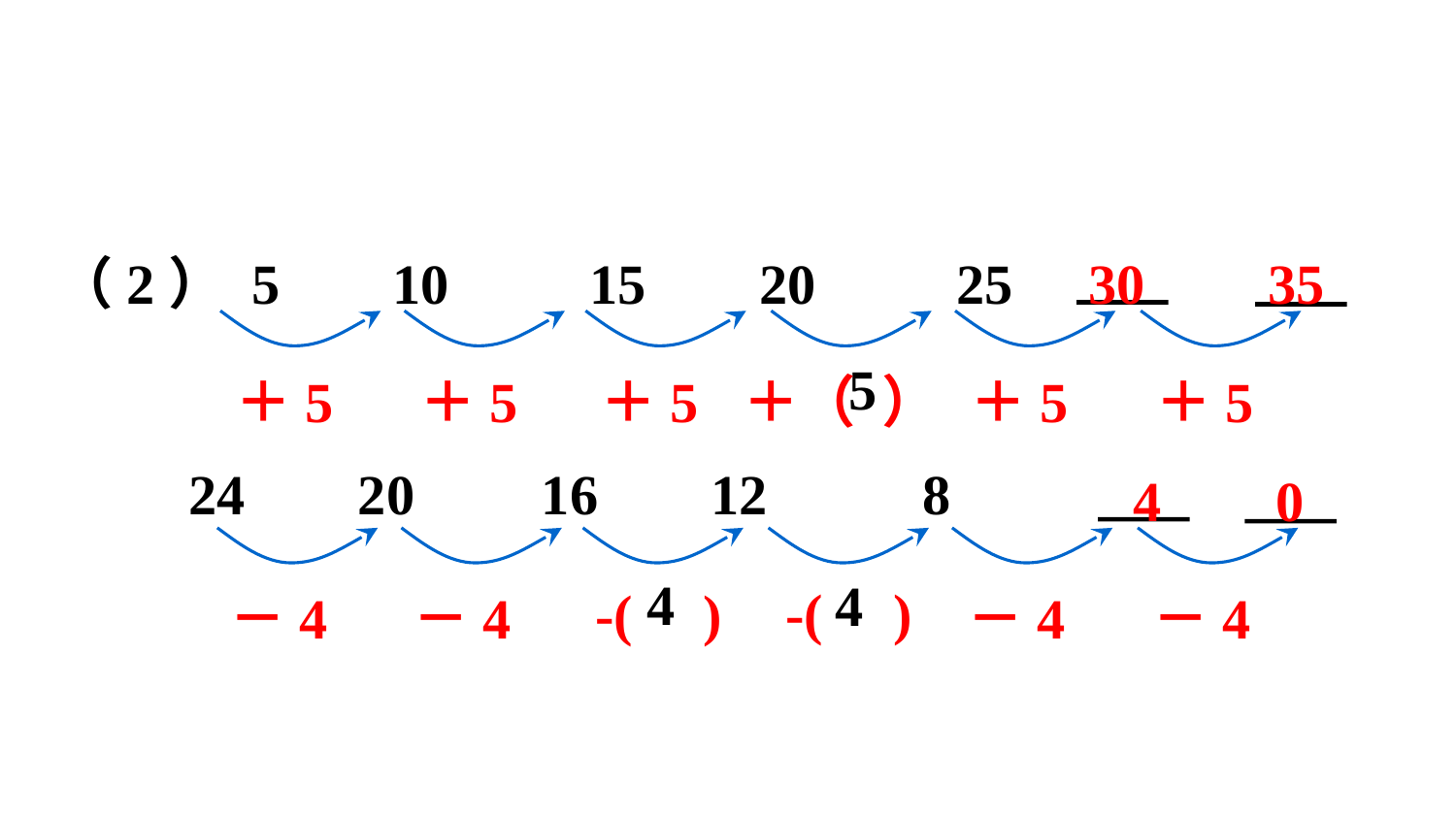

30
35
（2） 5        10          15        20          25

＋5

＋5

＋5

＋（  ）

＋5

＋5
5
          24        20         16        12           8
4
0

-(     )

－4

－4

-(     )

－4

－4
4
4